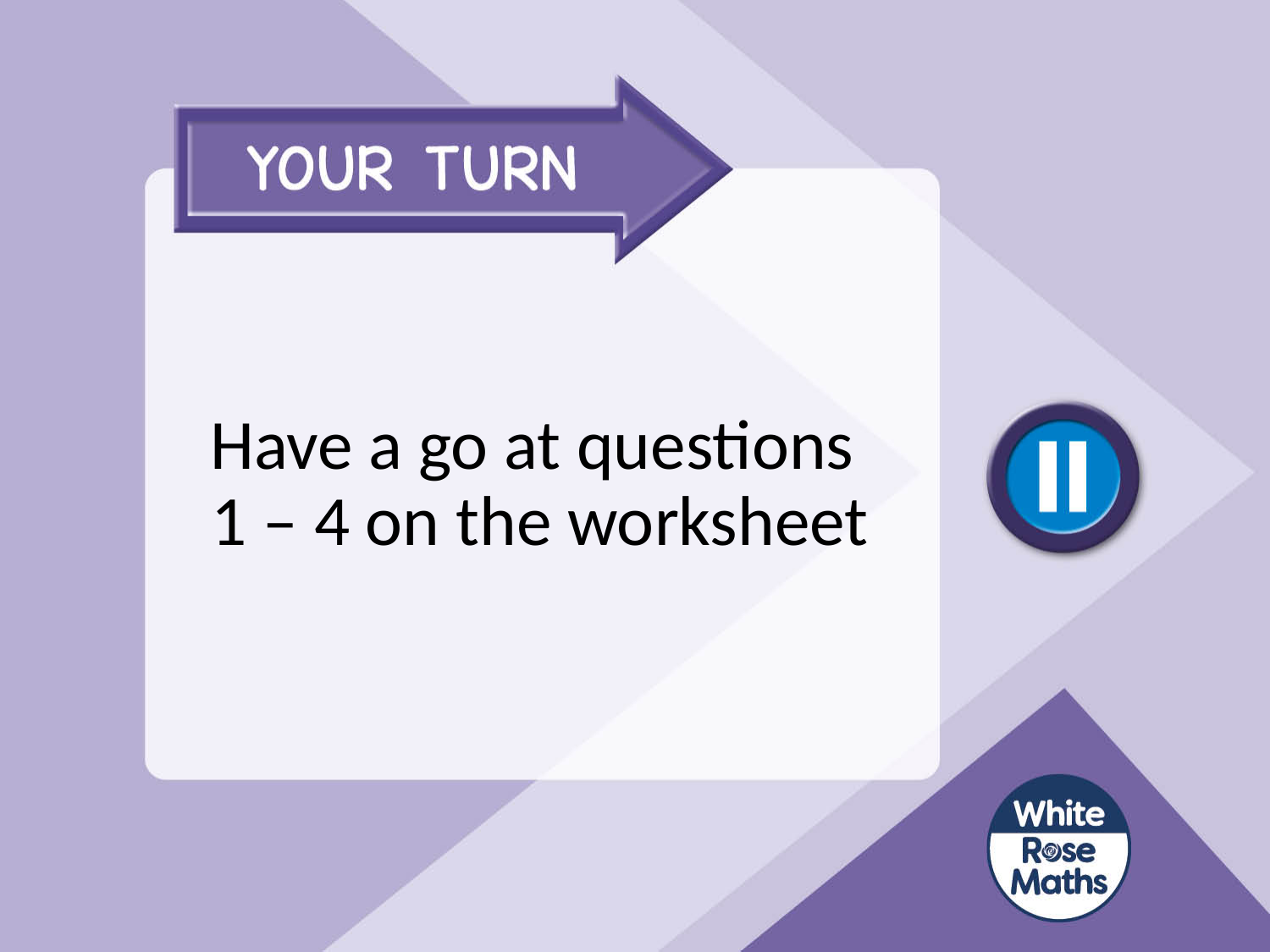

# Have a go at questions 1 – 4 on the worksheet